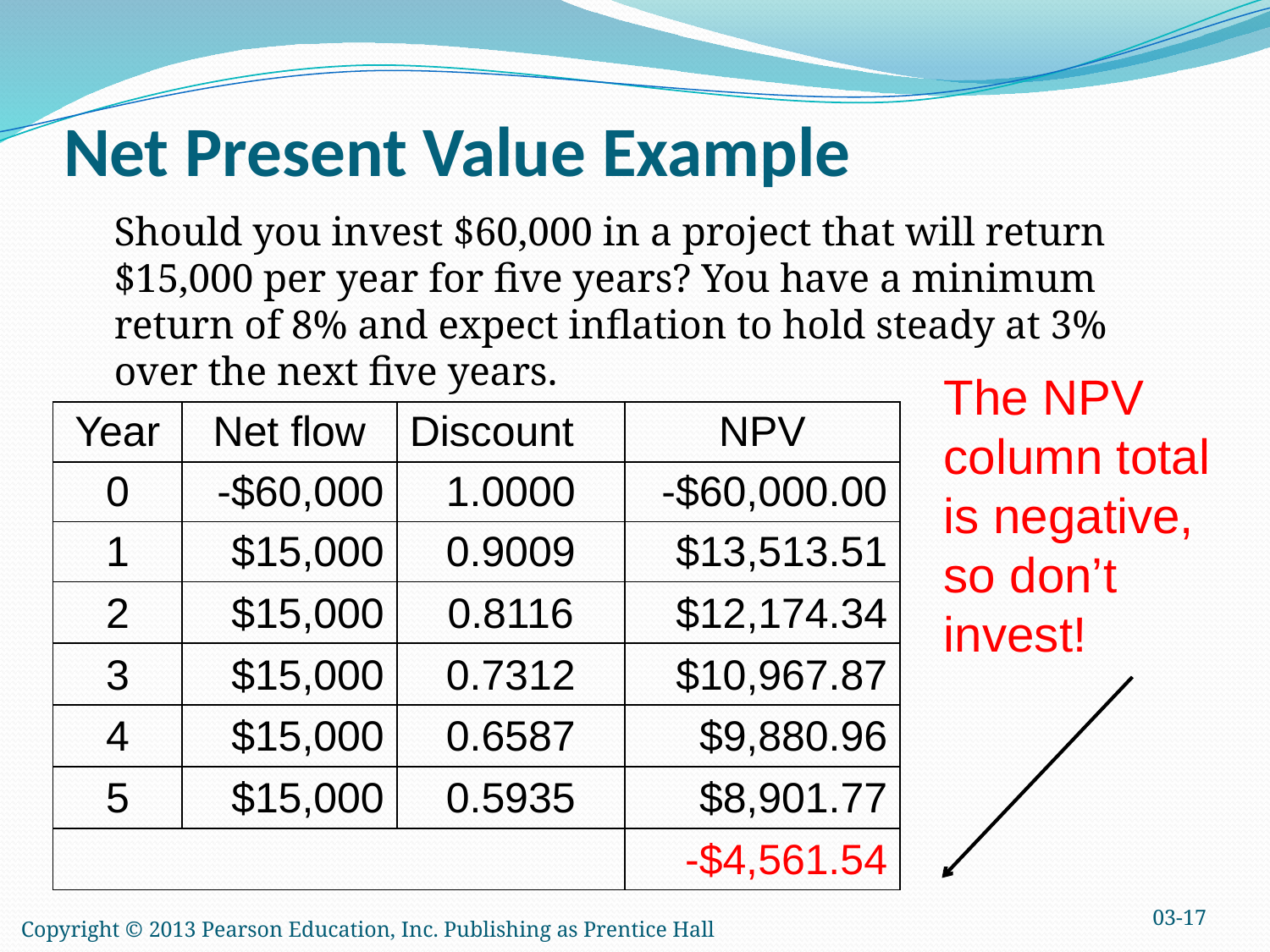

Net Present Value Example
	Should you invest $60,000 in a project that will return $15,000 per year for five years? You have a minimum return of 8% and expect inflation to hold steady at 3% over the next five years.

The NPV column total is negative, so don’t invest!
| Year | Net flow | Discount | NPV |
| --- | --- | --- | --- |
| 0 | -$60,000 | 1.0000 | -$60,000.00 |
| 1 | $15,000 | 0.9009 | $13,513.51 |
| 2 | $15,000 | 0.8116 | $12,174.34 |
| 3 | $15,000 | 0.7312 | $10,967.87 |
| 4 | $15,000 | 0.6587 | $9,880.96 |
| 5 | $15,000 | 0.5935 | $8,901.77 |
|  |  |  | -$4,561.54 |
03-17
Copyright © 2013 Pearson Education, Inc. Publishing as Prentice Hall